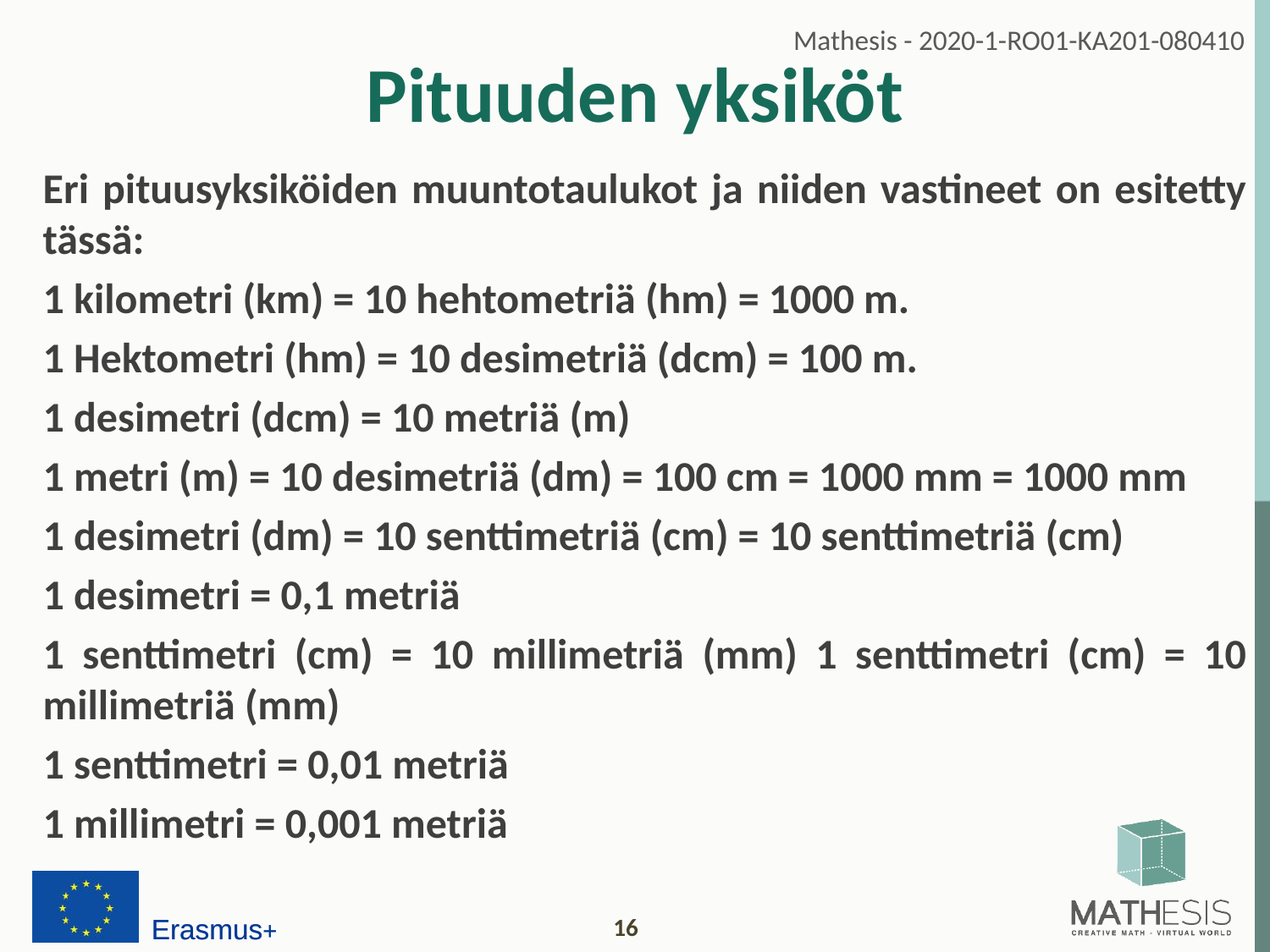

# Pituuden yksiköt

Eri pituusyksiköiden muuntotaulukot ja niiden vastineet on esitetty tässä:
1 kilometri (km) = 10 hehtometriä (hm) = 1000 m.
1 Hektometri (hm) = 10 desimetriä (dcm) = 100 m.
1 desimetri (dcm) = 10 metriä (m)
1 metri (m) = 10 desimetriä (dm) = 100 cm = 1000 mm = 1000 mm
1 desimetri (dm) = 10 senttimetriä (cm) = 10 senttimetriä (cm)
1 desimetri = 0,1 metriä
1 senttimetri (cm) = 10 millimetriä (mm) 1 senttimetri (cm) = 10 millimetriä (mm)
1 senttimetri = 0,01 metriä
1 millimetri = 0,001 metriä